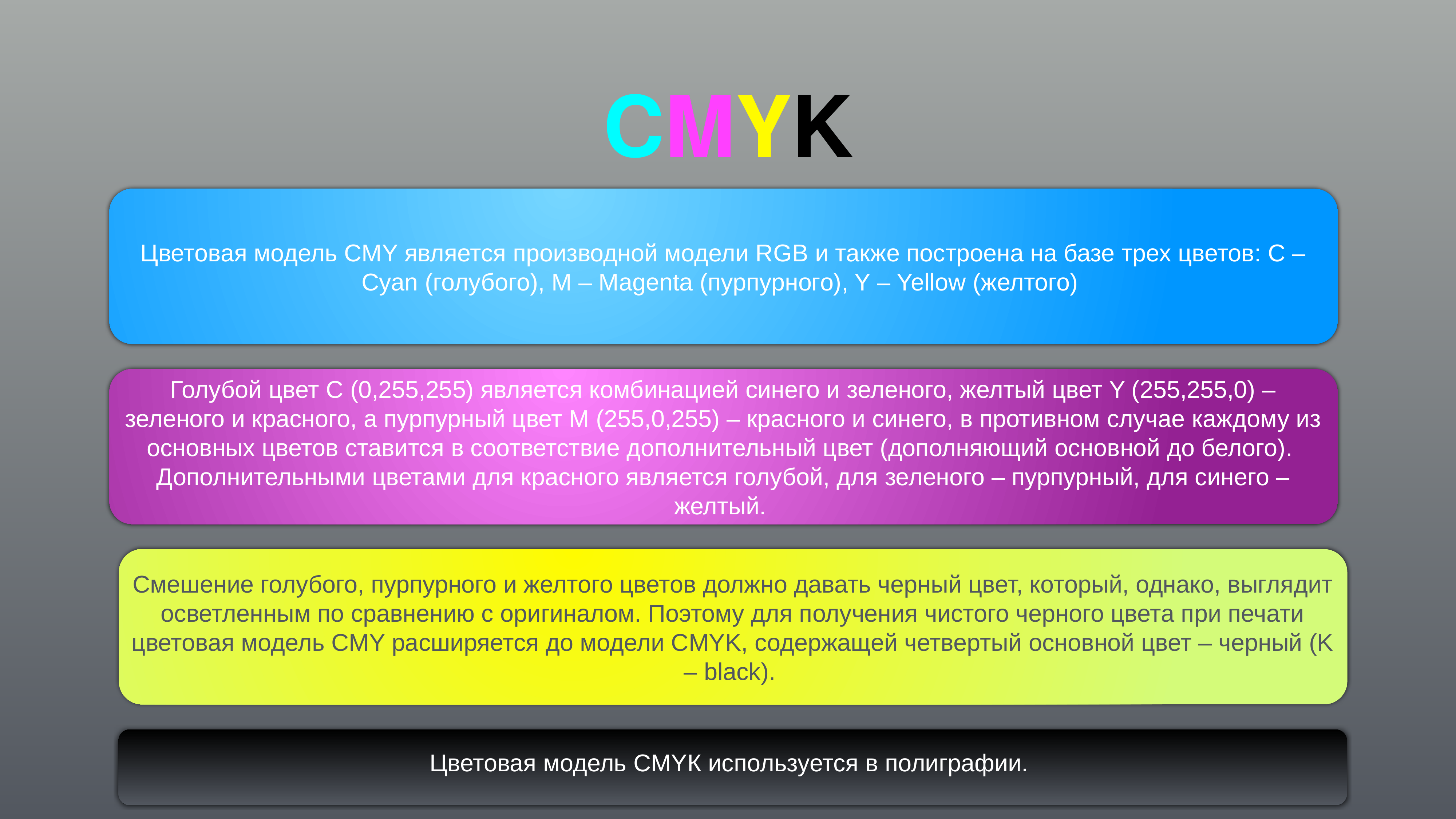

# CMYK
Цветовая модель CMY является производной модели RGB и также построена на базе трех цветов: C – Cyan (голубого), M – Magenta (пурпурного), Y – Yellow (желтого)
Голубой цвет C (0,255,255) является комбинацией синего и зеленого, желтый цвет Y (255,255,0) – зеленого и красного, а пурпурный цвет M (255,0,255) – красного и синего, в противном случае каждому из основных цветов ставится в соответствие дополнительный цвет (дополняющий основной до белого).
Дополнительными цветами для красного является голубой, для зеленого – пурпурный, для синего – желтый.
Смешение голубого, пурпурного и желтого цветов должно давать черный цвет, который, однако, выглядит осветленным по сравнению с оригиналом. Поэтому для получения чистого черного цвета при печати цветовая модель CMY расширяется до модели CMYK, содержащей четвертый основной цвет – черный (K – black).
Цветовая модель CMYК используется в полиграфии.